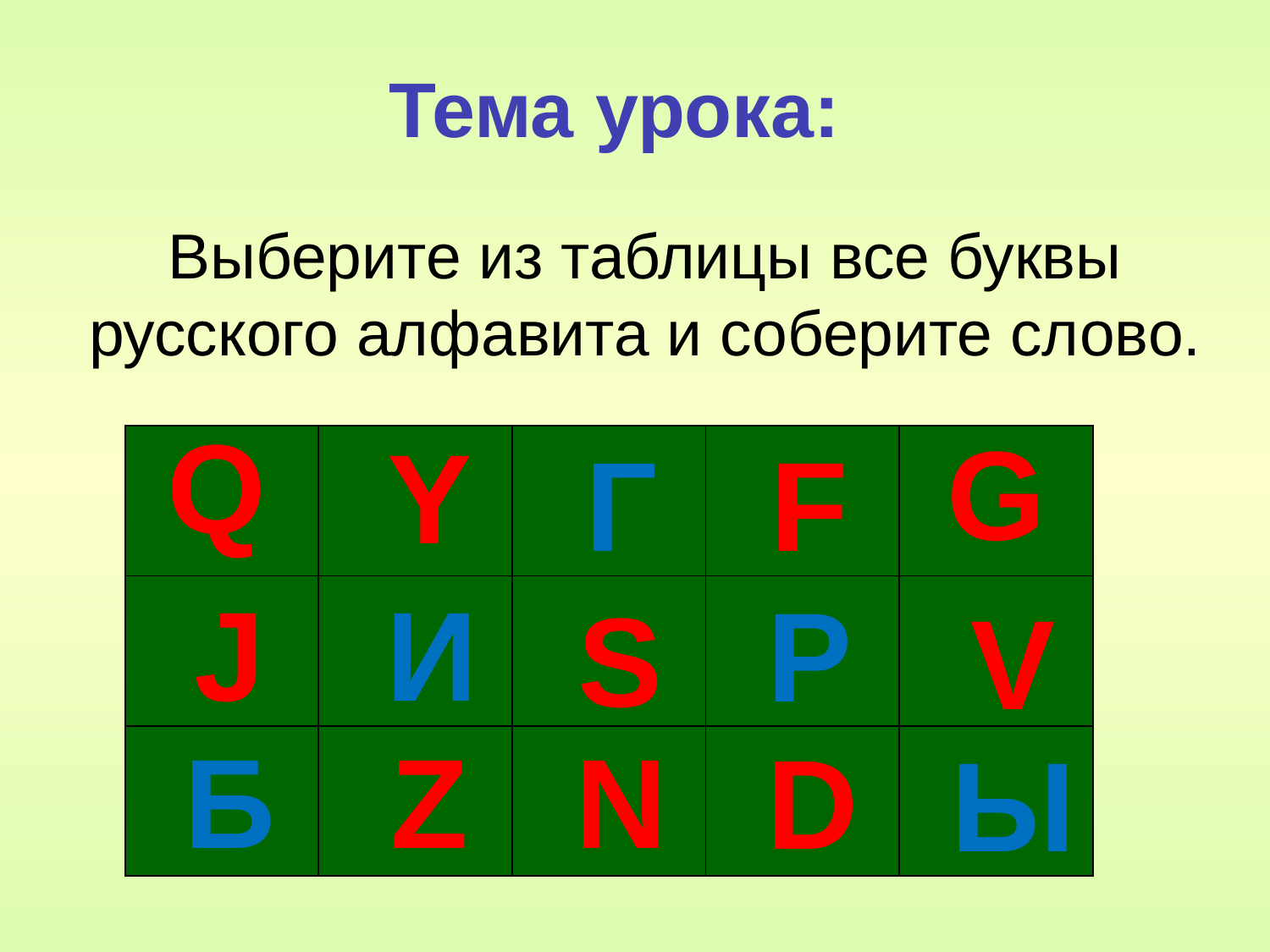

Тема урока:
Выберите из таблицы все буквы русского алфавита и соберите слово.
 Q
 G
 Y
 Г
 F
|  |  |  |  |  |
| --- | --- | --- | --- | --- |
|  |  |  |  |  |
|  |  |  |  |  |
 И
 J
 Р
 S
 V
 Б
 Z
 N
 D
 Ы